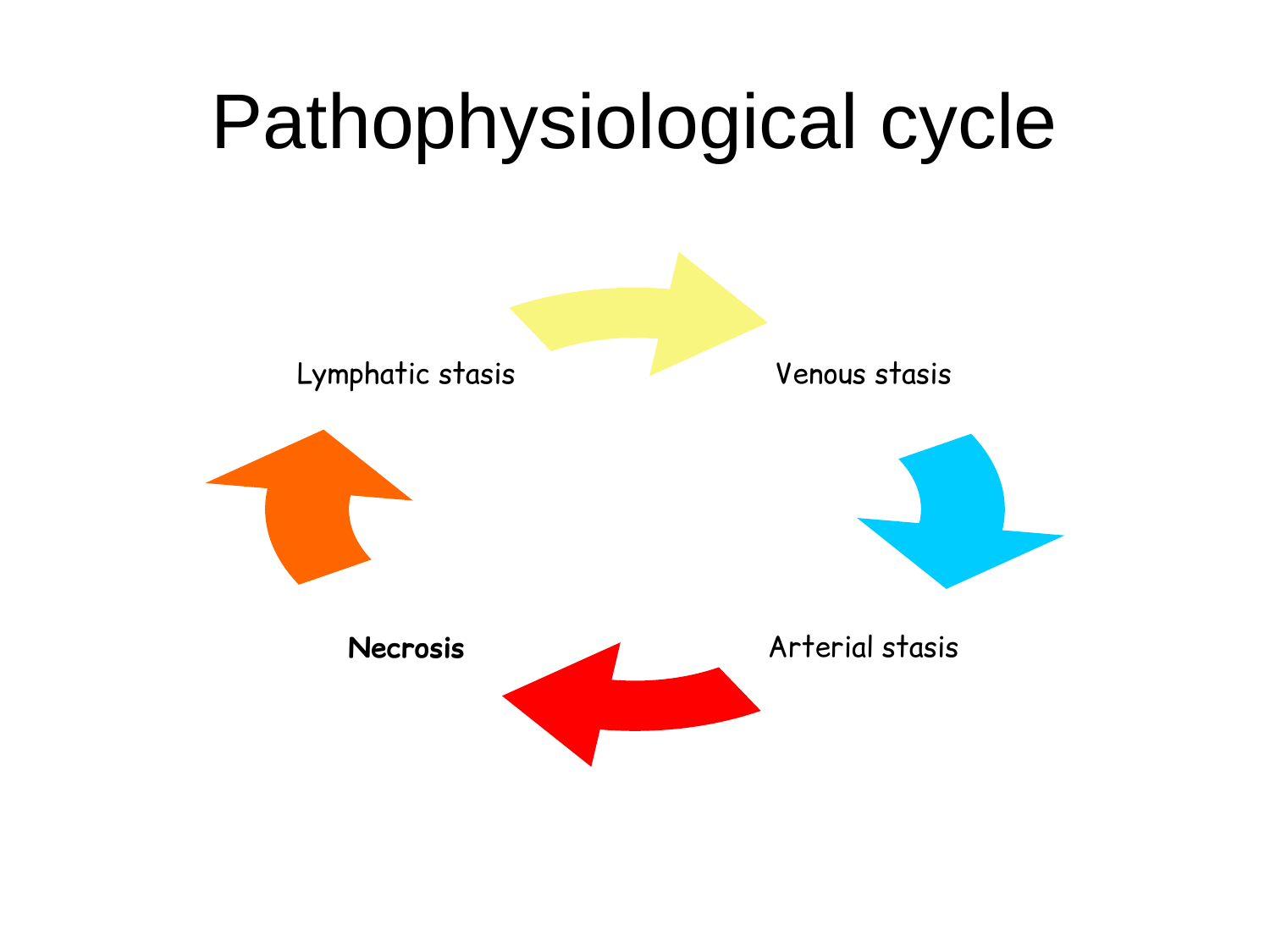

# Pathophysiological cycle

Venous stasis
Lymphatic stasis

Arterial stasis
Necrosis